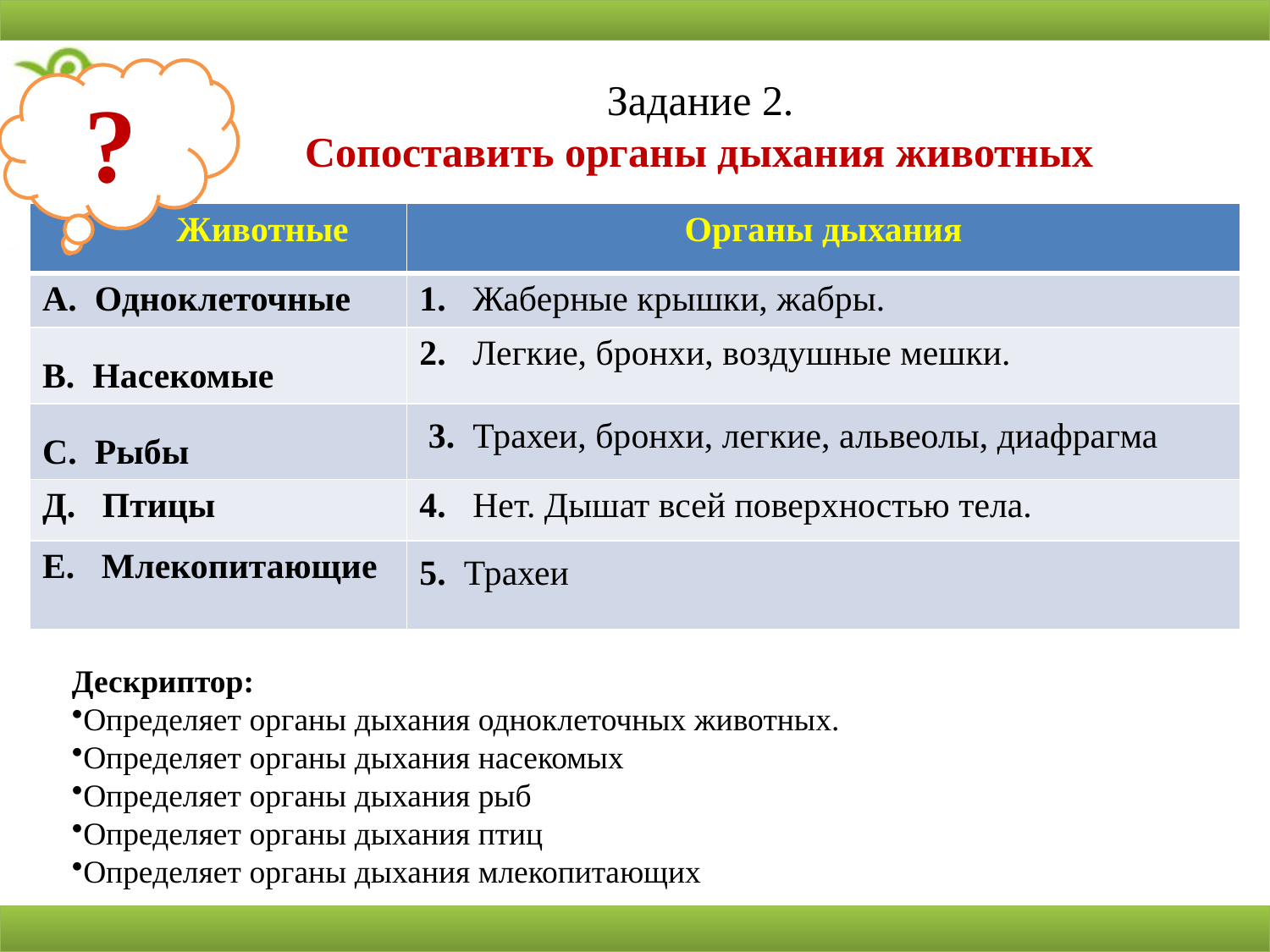

?
# Задание 2. Сопоставить органы дыхания животных
| Животные | Органы дыхания |
| --- | --- |
| А. Одноклеточные | 1. Жаберные крышки, жабры. |
| В. Насекомые | 2. Легкие, бронхи, воздушные мешки. |
| С. Рыбы | 3. Трахеи, бронхи, легкие, альвеолы, диафрагма |
| Д. Птицы | 4. Нет. Дышат всей поверхностью тела. |
| Е. Млекопитающие | 5. Трахеи |
Дескриптор:
Определяет органы дыхания одноклеточных животных.
Определяет органы дыхания насекомых
Определяет органы дыхания рыб
Определяет органы дыхания птиц
Определяет органы дыхания млекопитающих